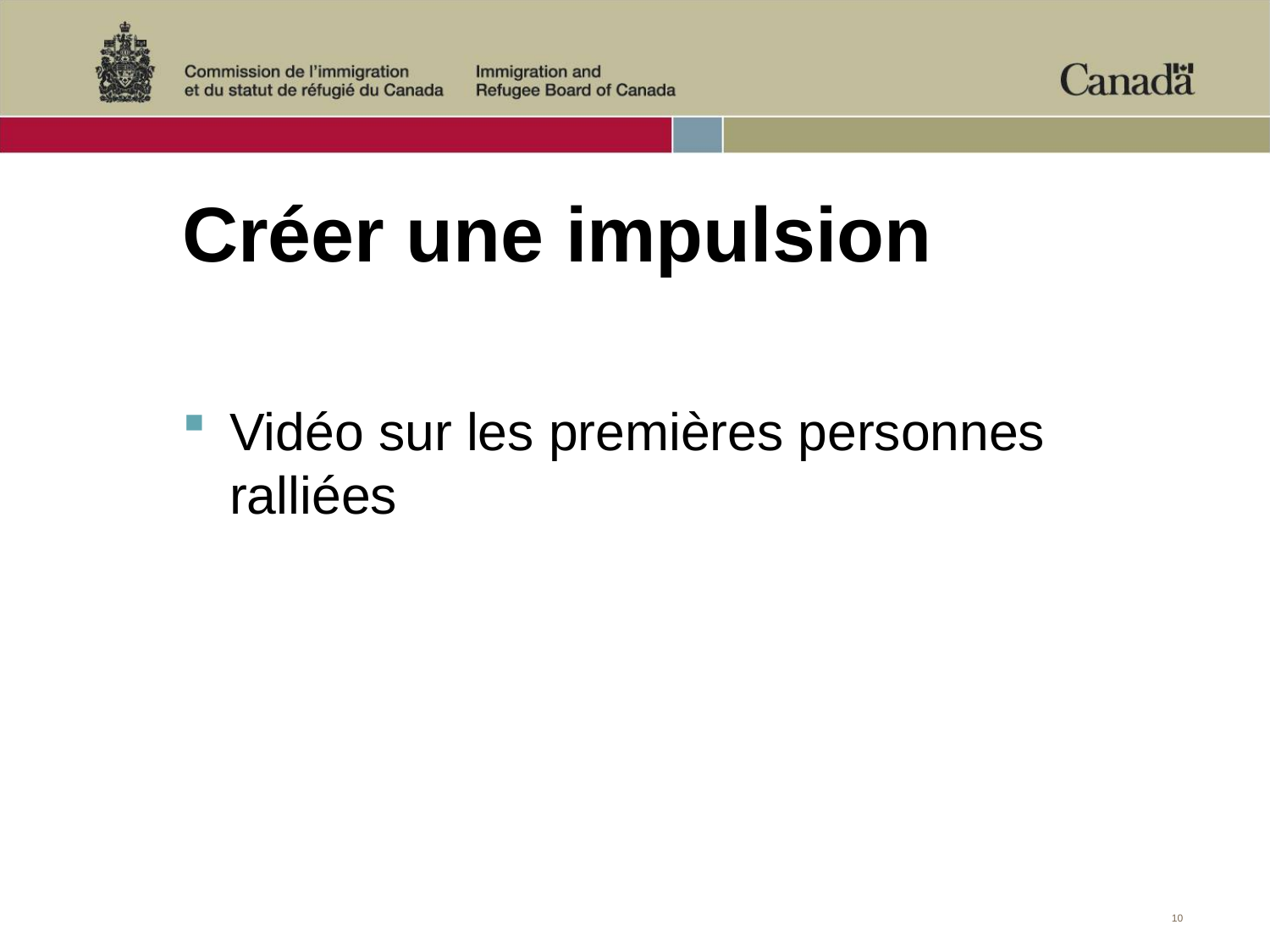

# Créer une impulsion
Vidéo sur les premières personnes ralliées
10